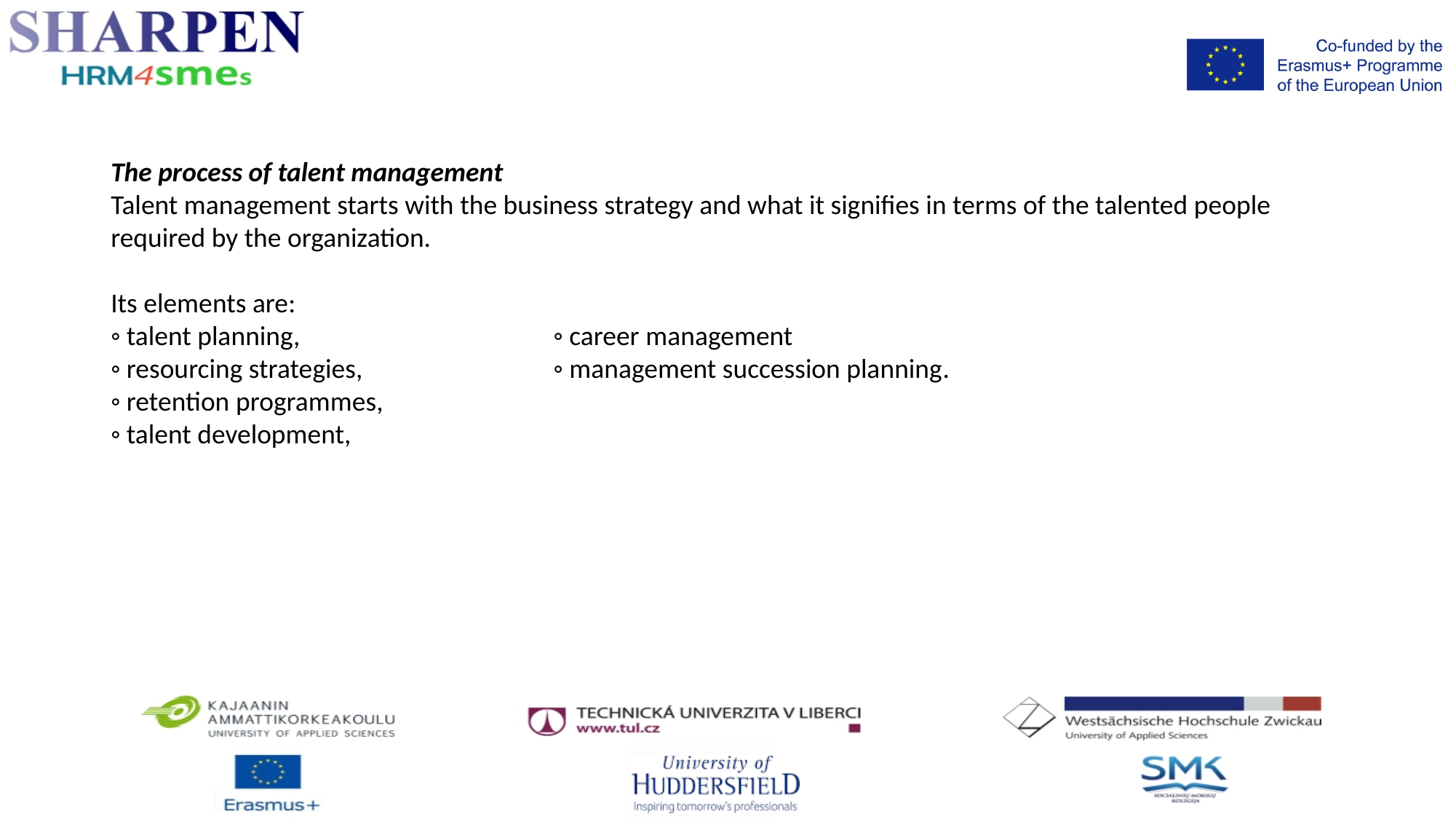

The process of talent management
Talent management starts with the business strategy and what it signifies in terms of the talented people required by the organization.

Its elements are:
◦ talent planning, 			 ◦ career management
◦ resourcing strategies, 		 ◦ management succession planning.
◦ retention programmes,
◦ talent development,